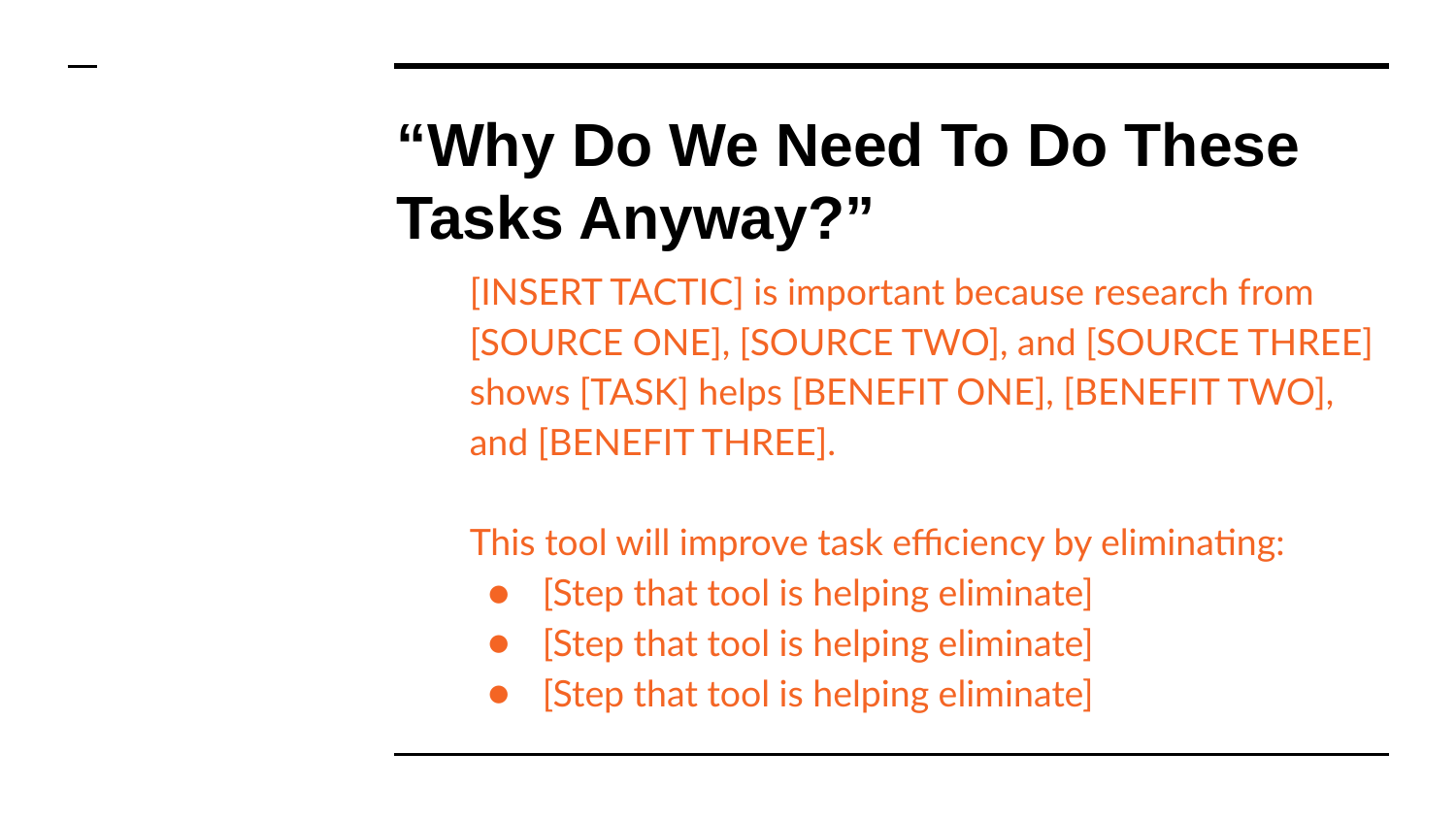

# “Why Do We Need To Do These Tasks Anyway?”
[INSERT TACTIC] is important because research from [SOURCE ONE], [SOURCE TWO], and [SOURCE THREE] shows [TASK] helps [BENEFIT ONE], [BENEFIT TWO], and [BENEFIT THREE].

This tool will improve task efficiency by eliminating:
[Step that tool is helping eliminate]
[Step that tool is helping eliminate]
[Step that tool is helping eliminate]